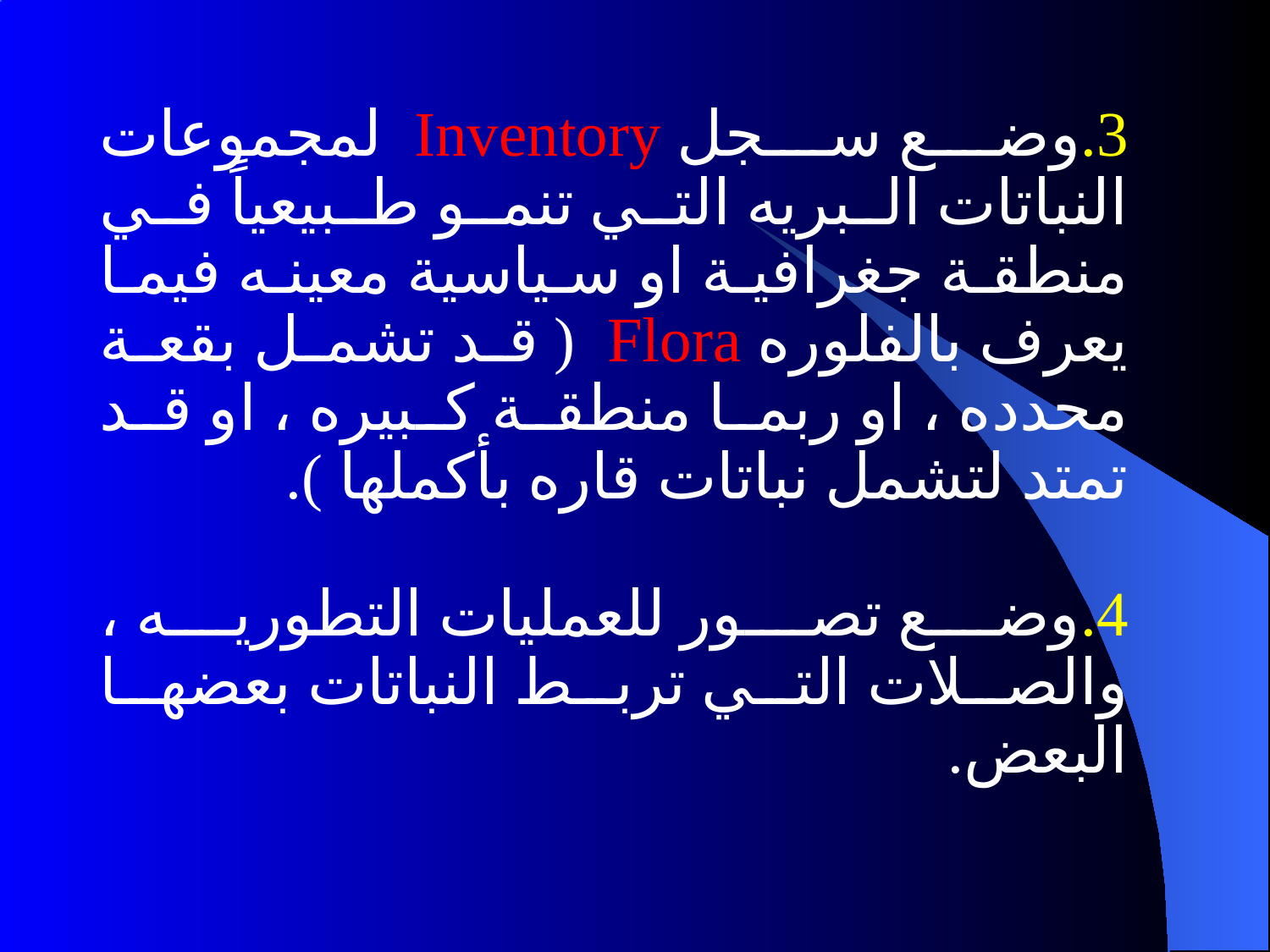

وضع سجل Inventory  لمجموعات النباتات البريه التي تنمو طبيعياً في منطقة جغرافية او سياسية معينه فيما يعرف بالفلوره Flora  ( قد تشمل بقعة محدده ، او ربما منطقة كبيره ، او قد تمتد لتشمل نباتات قاره بأكملها ).

وضع تصور للعمليات التطوريه ، والصلات التي تربط النباتات بعضها البعض.